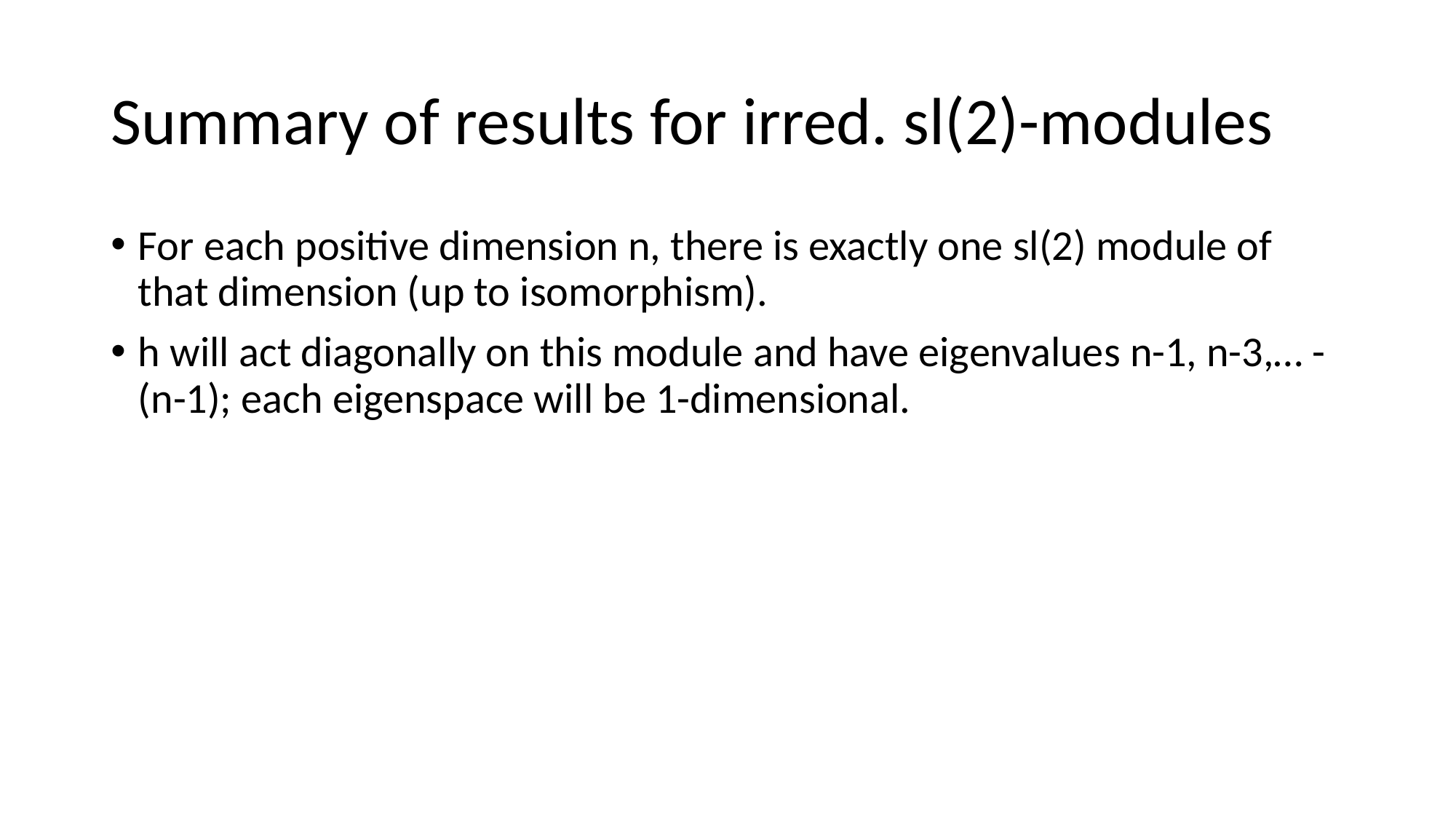

# Summary of results for irred. sl(2)-modules
For each positive dimension n, there is exactly one sl(2) module of that dimension (up to isomorphism).
h will act diagonally on this module and have eigenvalues n-1, n-3,… -(n-1); each eigenspace will be 1-dimensional.